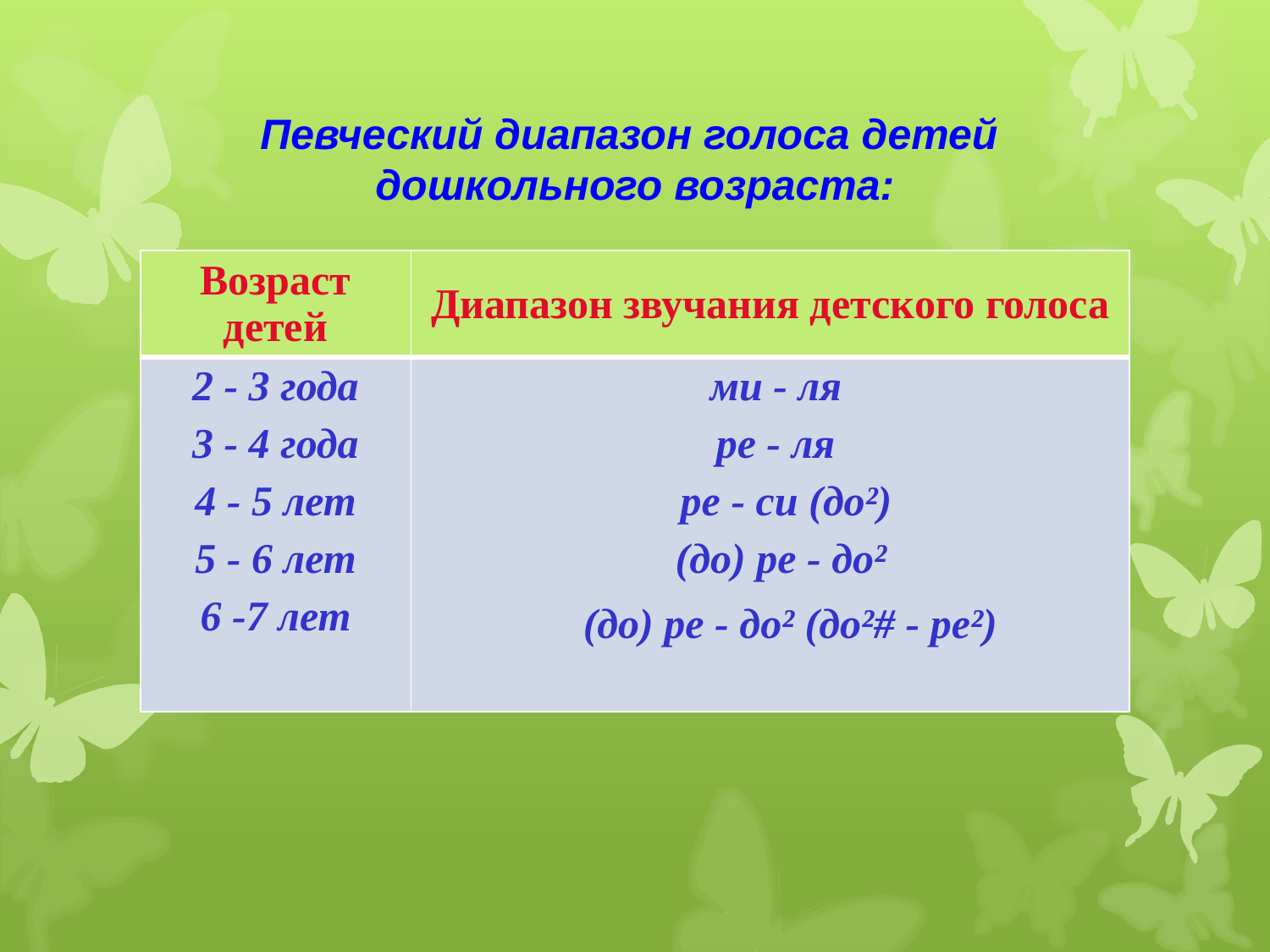

# Певческий диапазон голоса детей дошкольного возраста:
| Возраст детей | Диапазон звучания детского голоса |
| --- | --- |
| 2 - 3 года 3 - 4 года 4 - 5 лет 5 - 6 лет 6 -7 лет | ми - ля ре - ля ре - си (до²) (до) ре - до² (до) ре - до² (до²# - ре²) |